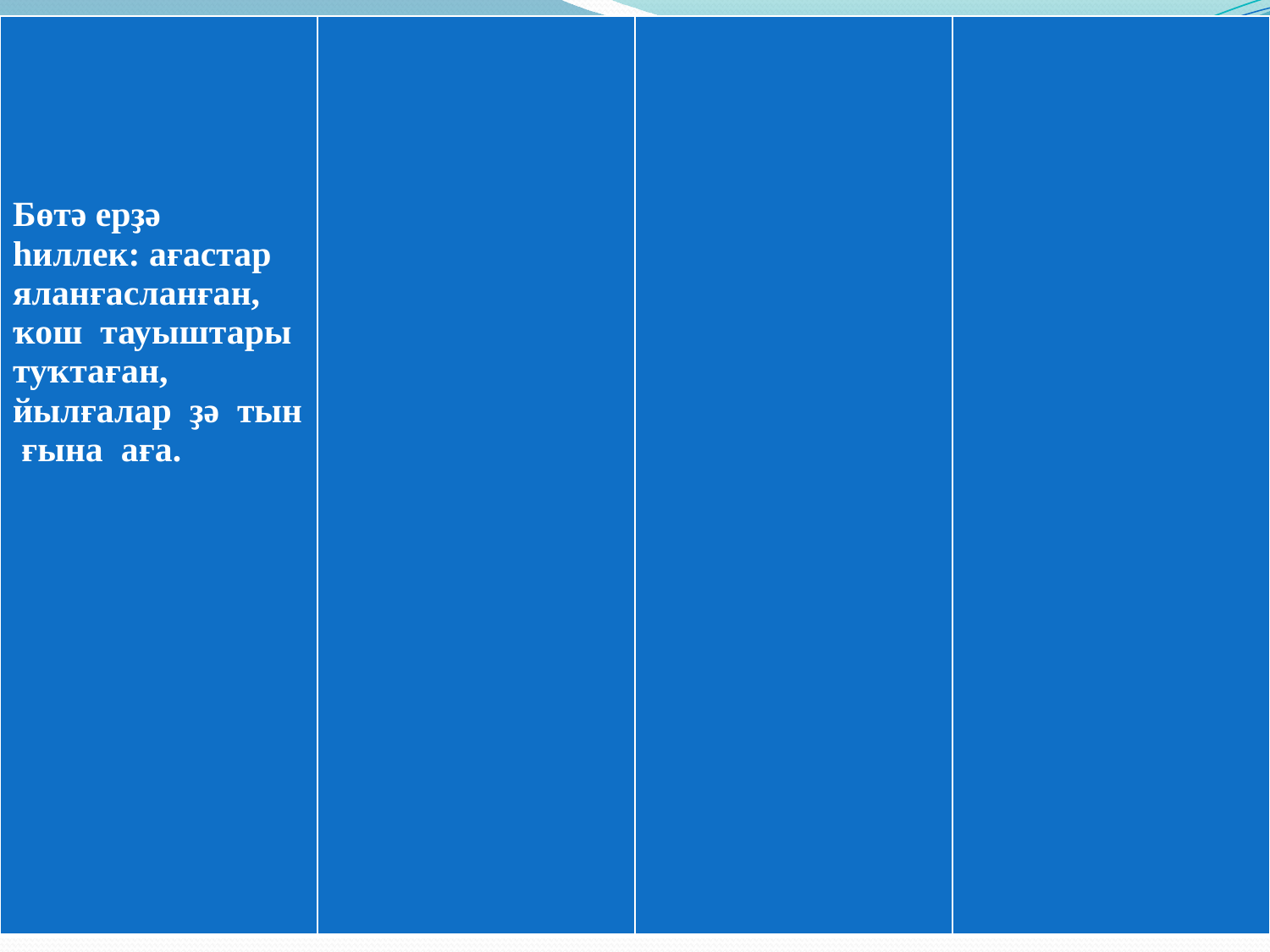

| Бөтә ерҙә һиллек: ағастар яланғасланған, ҡош тауыштары туҡтаған, йылғалар ҙә тын ғына аға. |  |  |  |
| --- | --- | --- | --- |
#